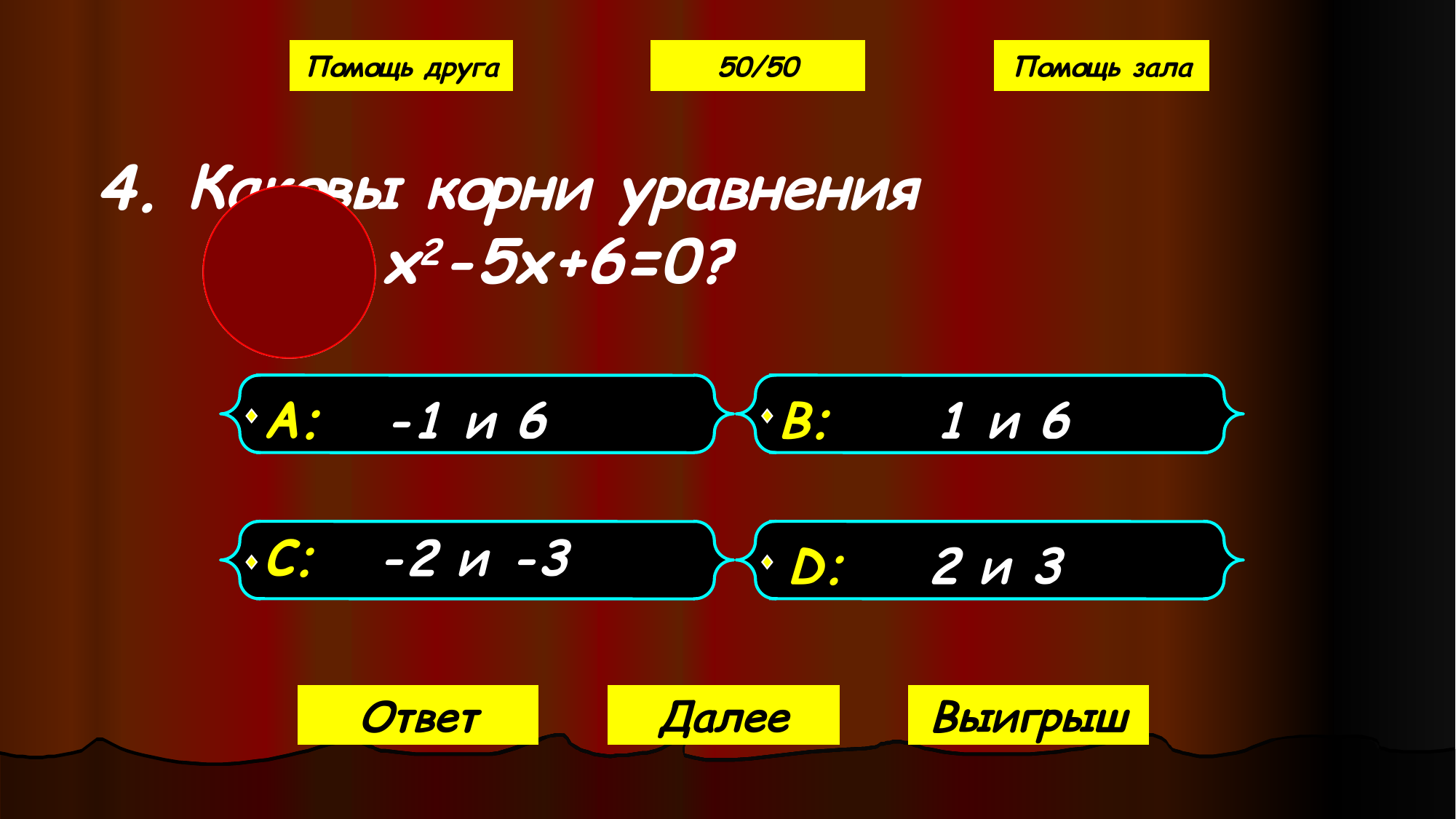

Помощь друга
50/50
Помощь зала
 4. Каковы корни уравнения
х2-5х+6=0?

А:   -1 и 6
В:     1 и 6

С:     -2 и -3

D:    2 и 3

Ответ
Далее
Выигрыш